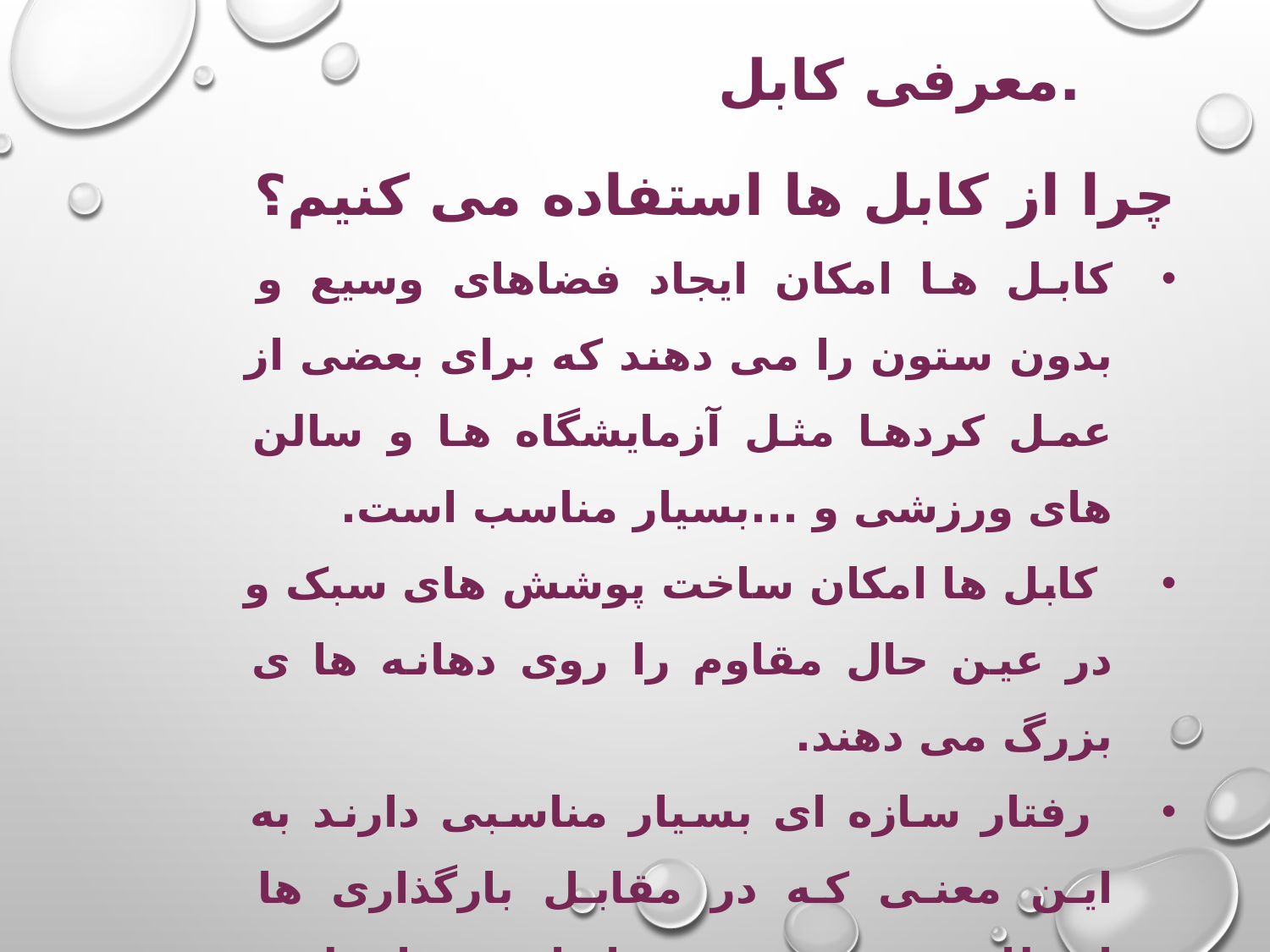

.معرفی کابل
چرا از کابل ها استفاده می کنیم؟
کابل ها امکان ایجاد فضاهای وسیع و بدون ستون را می دهند که برای بعضی از عمل کردها مثل آزمایشگاه ها و سالن های ورزشی و ...بسیار مناسب است.
 کابل ها امکان ساخت پوشش های سبک و در عین حال مقاوم را روی دهانه ها ی بزرگ می دهند.
 رفتار سازه ای بسیار مناسبی دارند به این معنی که در مقابل بارگذاری ها انعطاف پذیرند و خود را با نیروها تطبیق می دهند.
 کابل ها امکان ترکیب با سازه های دیگر را دارند.
#